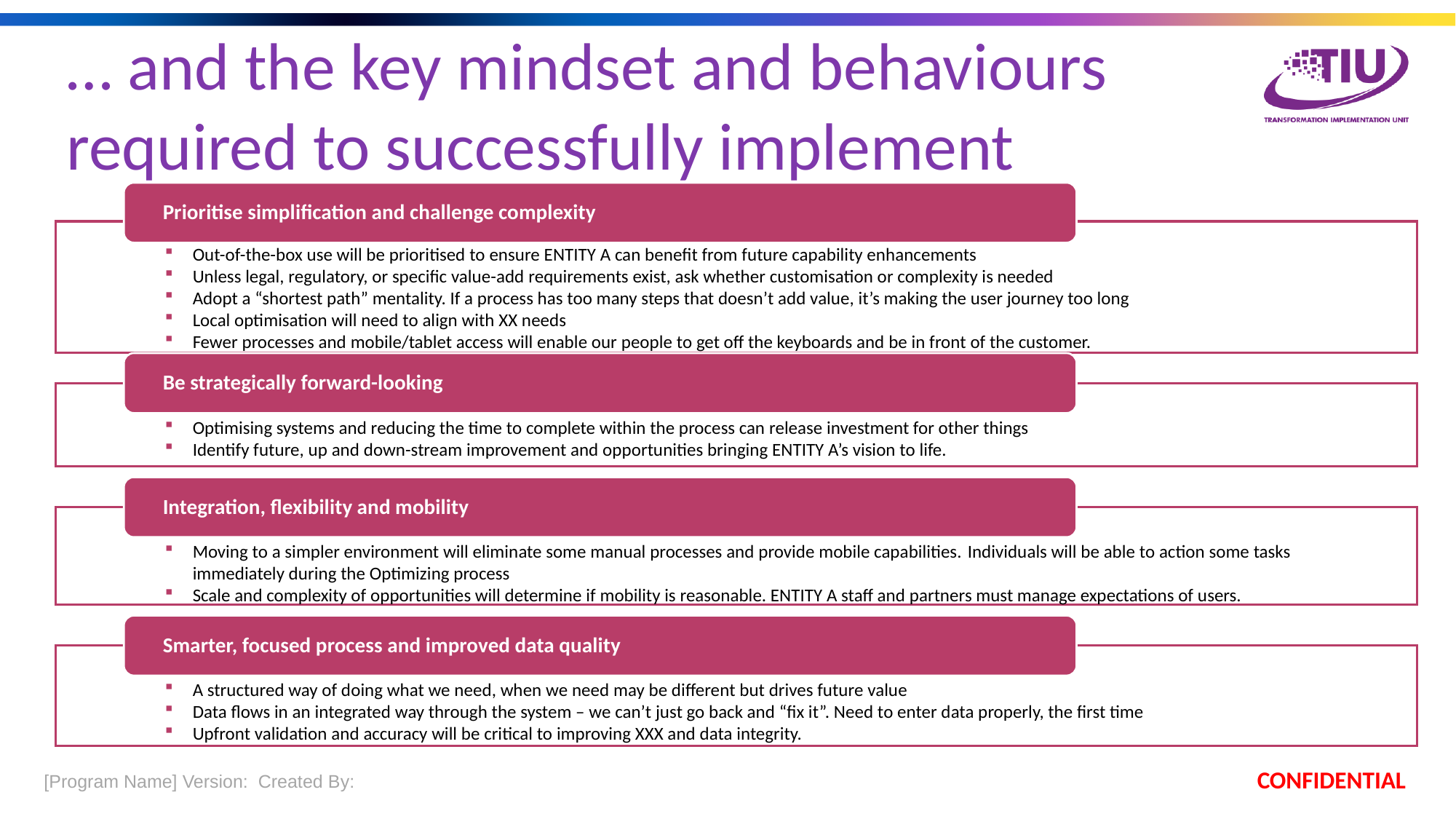

… and the key mindset and behaviours required to successfully implement
Prioritise simplification and challenge complexity
Out-of-the-box use will be prioritised to ensure ENTITY A can benefit from future capability enhancements
Unless legal, regulatory, or specific value-add requirements exist, ask whether customisation or complexity is needed
Adopt a “shortest path” mentality. If a process has too many steps that doesn’t add value, it’s making the user journey too long
Local optimisation will need to align with XX needs
Fewer processes and mobile/tablet access will enable our people to get off the keyboards and be in front of the customer.
Be strategically forward-looking
Optimising systems and reducing the time to complete within the process can release investment for other things
Identify future, up and down-stream improvement and opportunities bringing ENTITY A’s vision to life.
Integration, flexibility and mobility
Moving to a simpler environment will eliminate some manual processes and provide mobile capabilities. Individuals will be able to action some tasks immediately during the Optimizing process
Scale and complexity of opportunities will determine if mobility is reasonable. ENTITY A staff and partners must manage expectations of users.
Smarter, focused process and improved data quality
A structured way of doing what we need, when we need may be different but drives future value
Data flows in an integrated way through the system – we can’t just go back and “fix it”. Need to enter data properly, the first time
Upfront validation and accuracy will be critical to improving XXX and data integrity.
 [Program Name] Version:  Created By:
CONFIDENTIAL